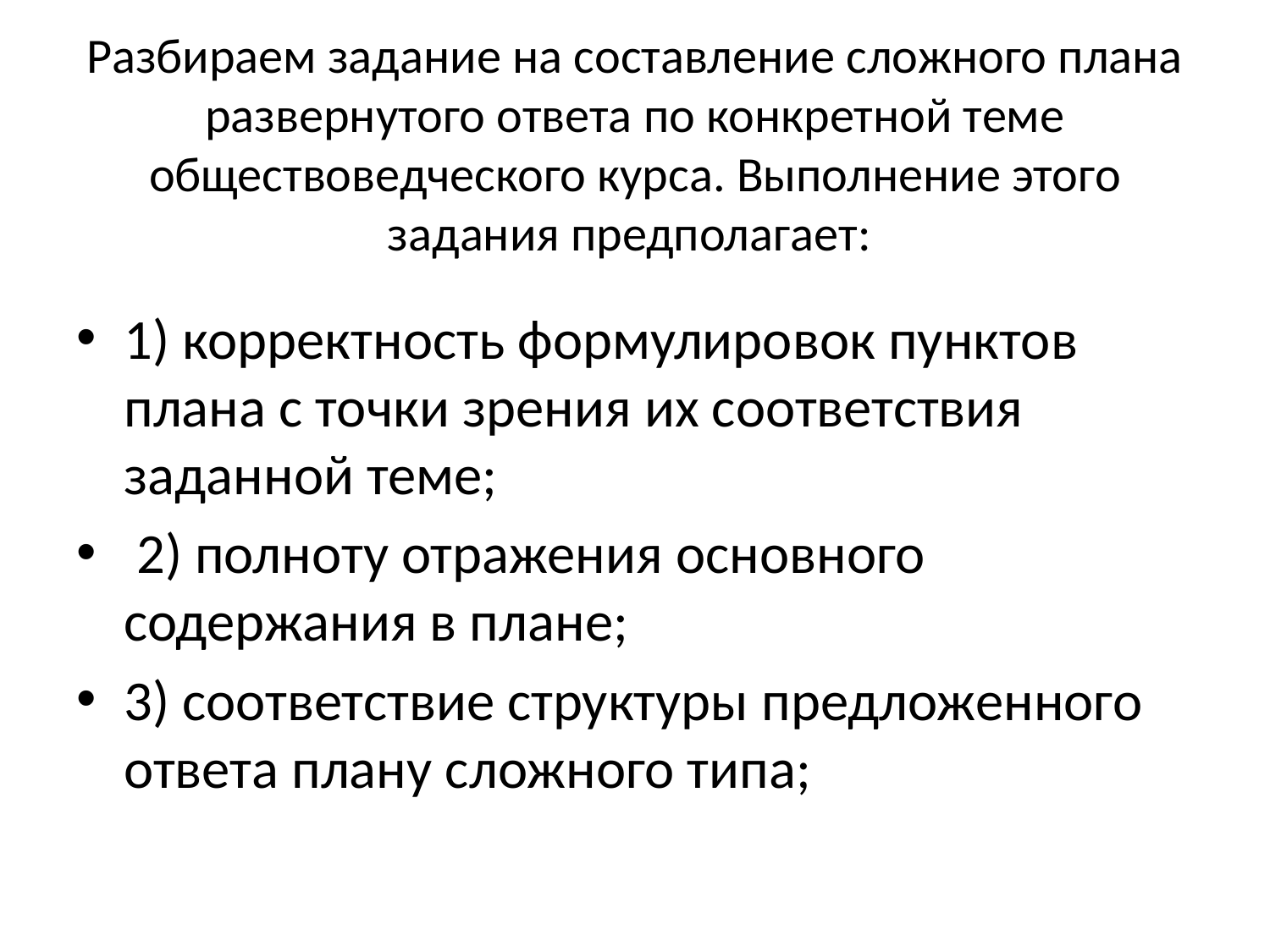

# Разбираем задание на составление сложного плана развернутого ответа по конкретной теме обществоведческого курса. Выполнение этого задания предполагает:
1) корректность формулировок пунктов плана с точки зрения их соответствия заданной теме;
 2) полноту отражения основного содержания в плане;
3) соответствие структуры предложенного ответа плану сложного типа;